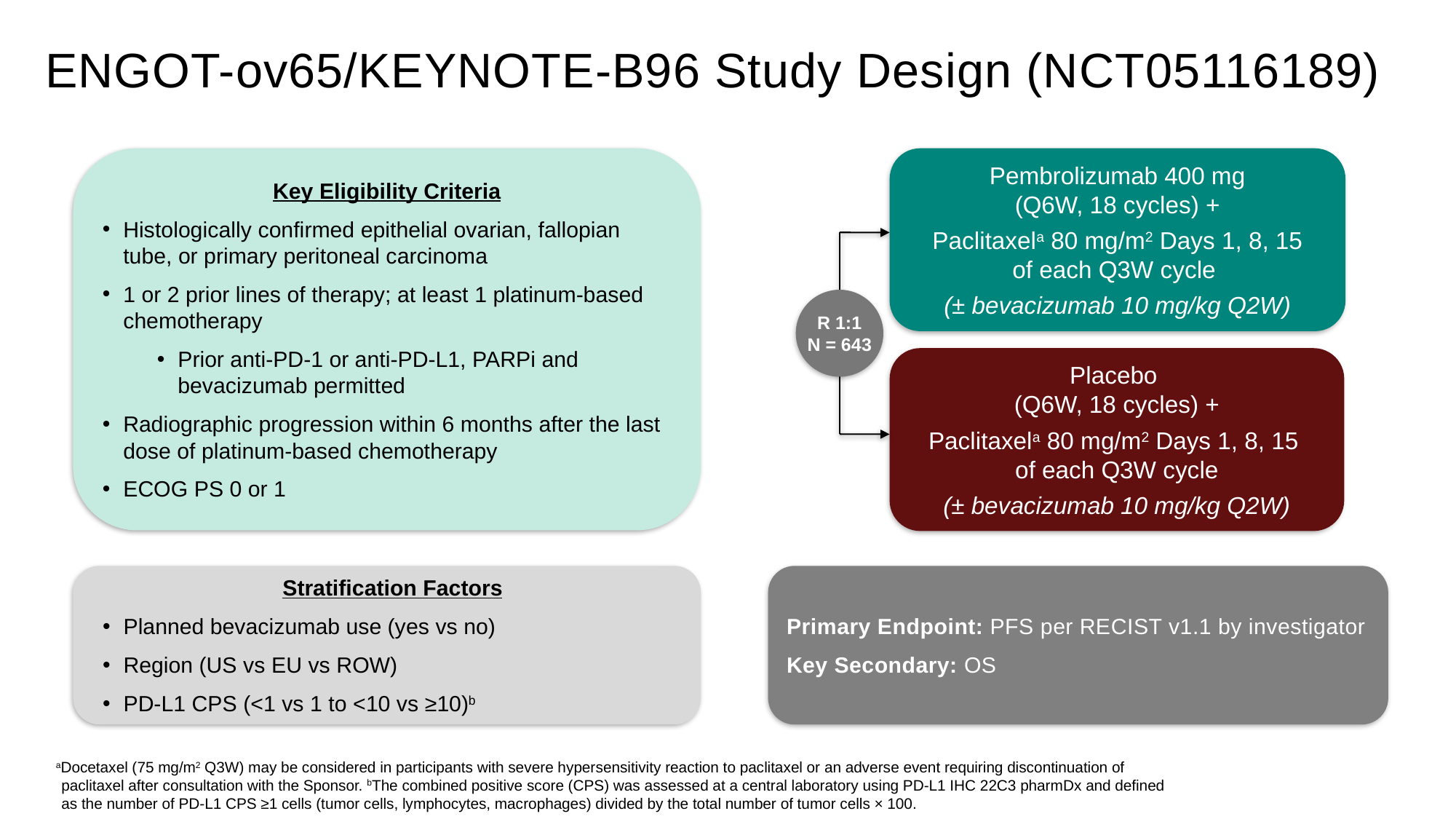

# ENGOT-ov65/KEYNOTE-B96 Study Design (NCT05116189)
Key Eligibility Criteria
Histologically confirmed epithelial ovarian, fallopian tube, or primary peritoneal carcinoma
1 or 2 prior lines of therapy; at least 1 platinum-based chemotherapy
Prior anti-PD-1 or anti-PD-L1, PARPi and bevacizumab permitted
Radiographic progression within 6 months after the last dose of platinum-based chemotherapy
ECOG PS 0 or 1
Pembrolizumab 400 mg
(Q6W, 18 cycles) +
Paclitaxela 80 mg/m2 Days 1, 8, 15
of each Q3W cycle
(± bevacizumab 10 mg/kg Q2W)

R 1:1
N = 643
Placebo
(Q6W, 18 cycles) +
Paclitaxela 80 mg/m2 Days 1, 8, 15
of each Q3W cycle
(± bevacizumab 10 mg/kg Q2W)

Stratification Factors
Planned bevacizumab use (yes vs no)
Region (US vs EU vs ROW)
PD-L1 CPS (<1 vs 1 to <10 vs ≥10)b

Primary Endpoint: PFS per RECIST v1.1 by investigator
Key Secondary: OS
aDocetaxel (75 mg/m2 Q3W) may be considered in participants with severe hypersensitivity reaction to paclitaxel or an adverse event requiring discontinuation of paclitaxel after consultation with the Sponsor. bThe combined positive score (CPS) was assessed at a central laboratory using PD-L1 IHC 22C3 pharmDx and defined as the number of PD-L1 CPS ≥1 cells (tumor cells, lymphocytes, macrophages) divided by the total number of tumor cells × 100.